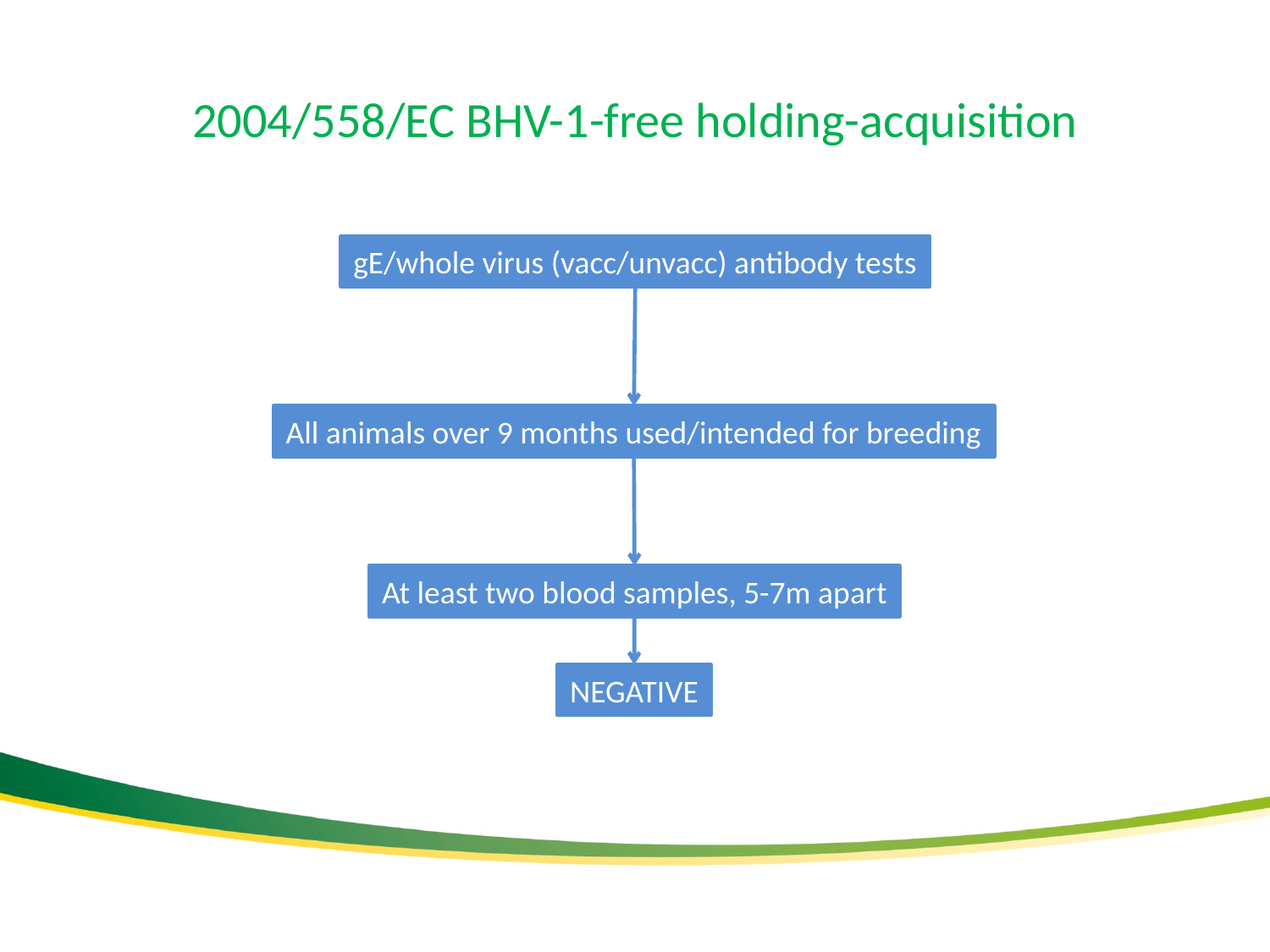

# 2004/558/EC BHV-1-free holding-acquisition
gE/whole virus (vacc/unvacc) antibody tests
All animals over 9 months used/intended for breeding
At least two blood samples, 5-7m apart
NEGATIVE